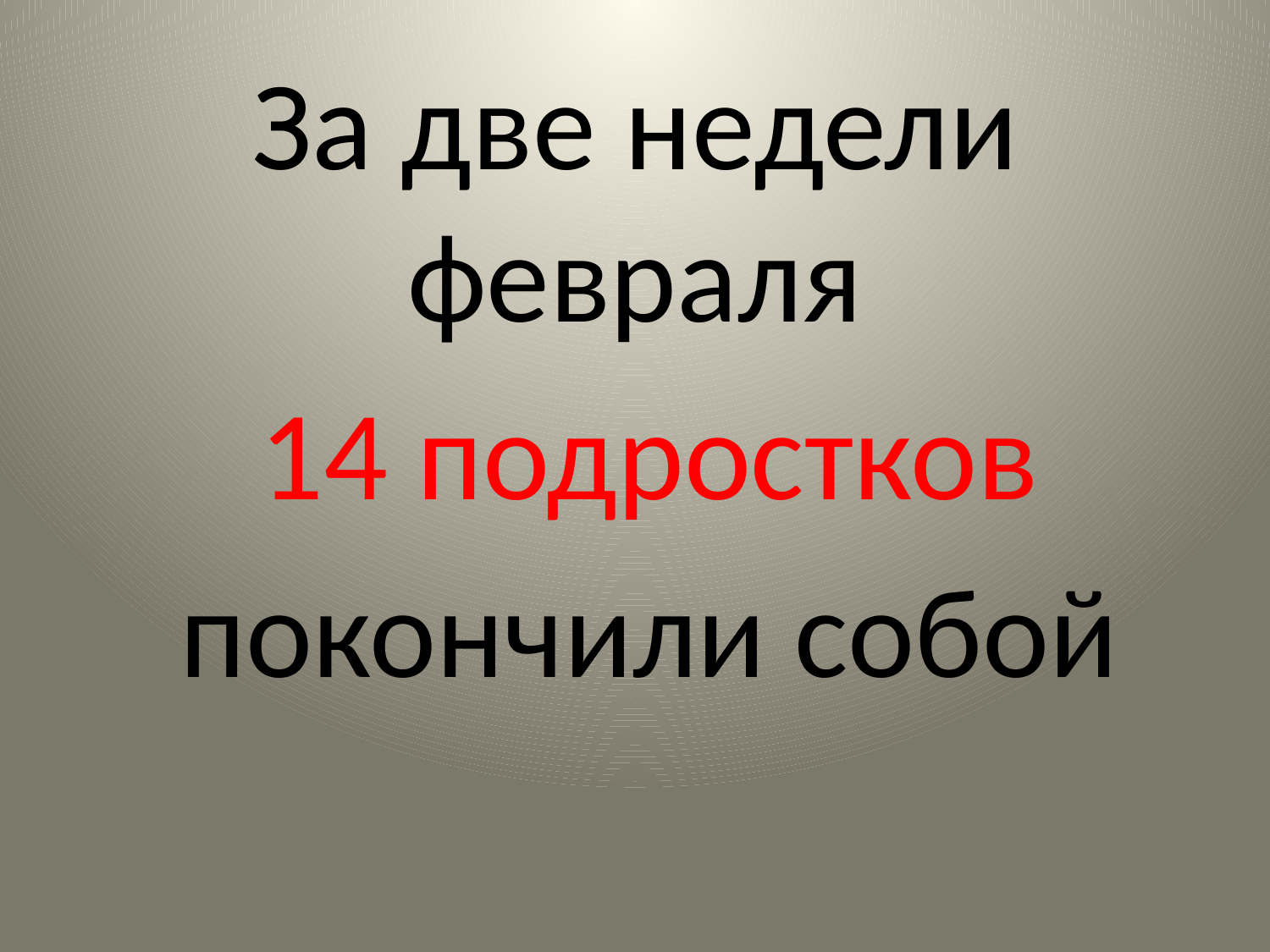

За две недели февраля
 14 подростков
 покончили собой
#